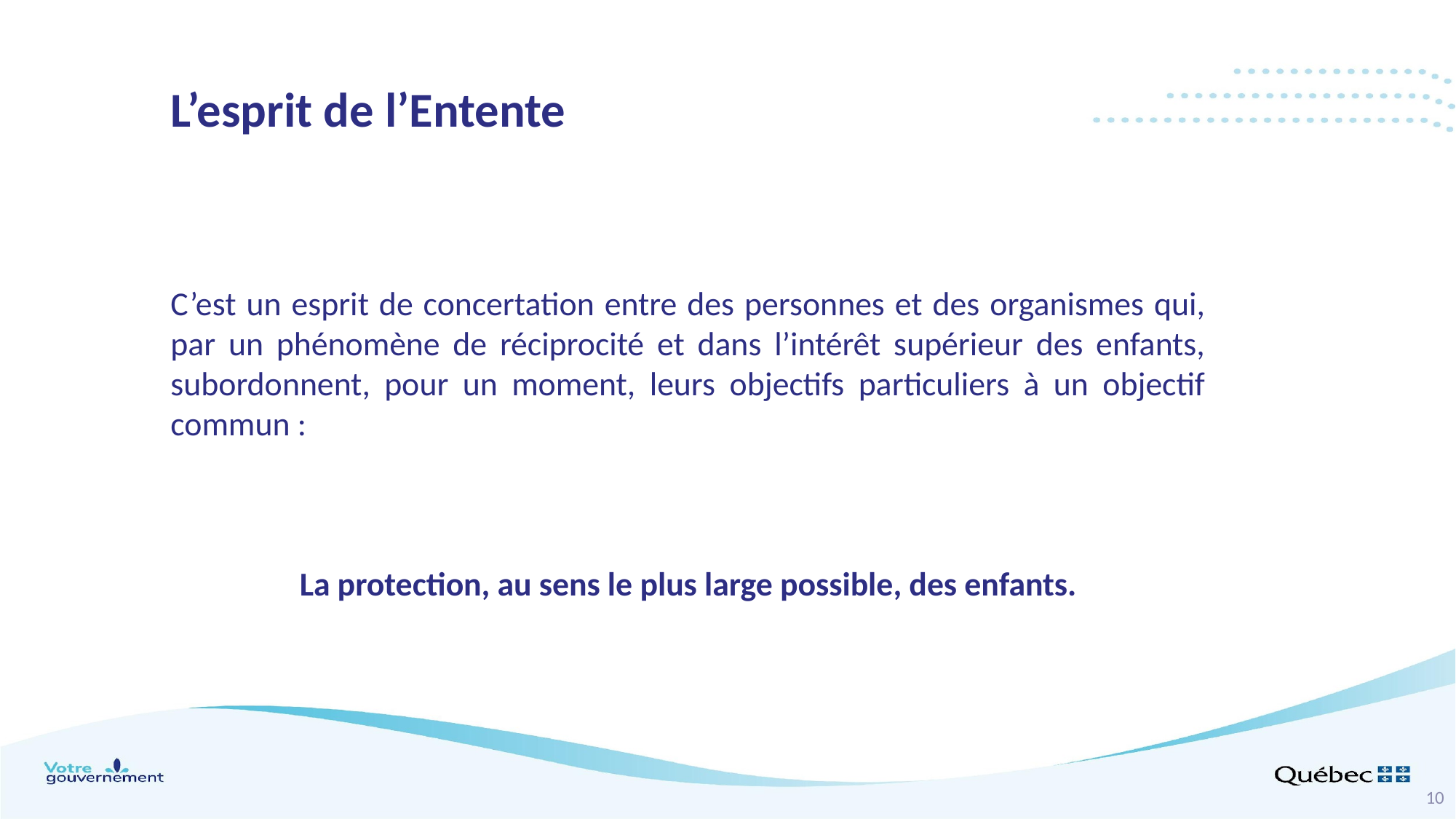

L’esprit de l’Entente

C’est un esprit de concertation entre des personnes et des organismes qui, par un phénomène de réciprocité et dans l’intérêt supérieur des enfants, subordonnent, pour un moment, leurs objectifs particuliers à un objectif commun :

La protection, au sens le plus large possible, des enfants.
10